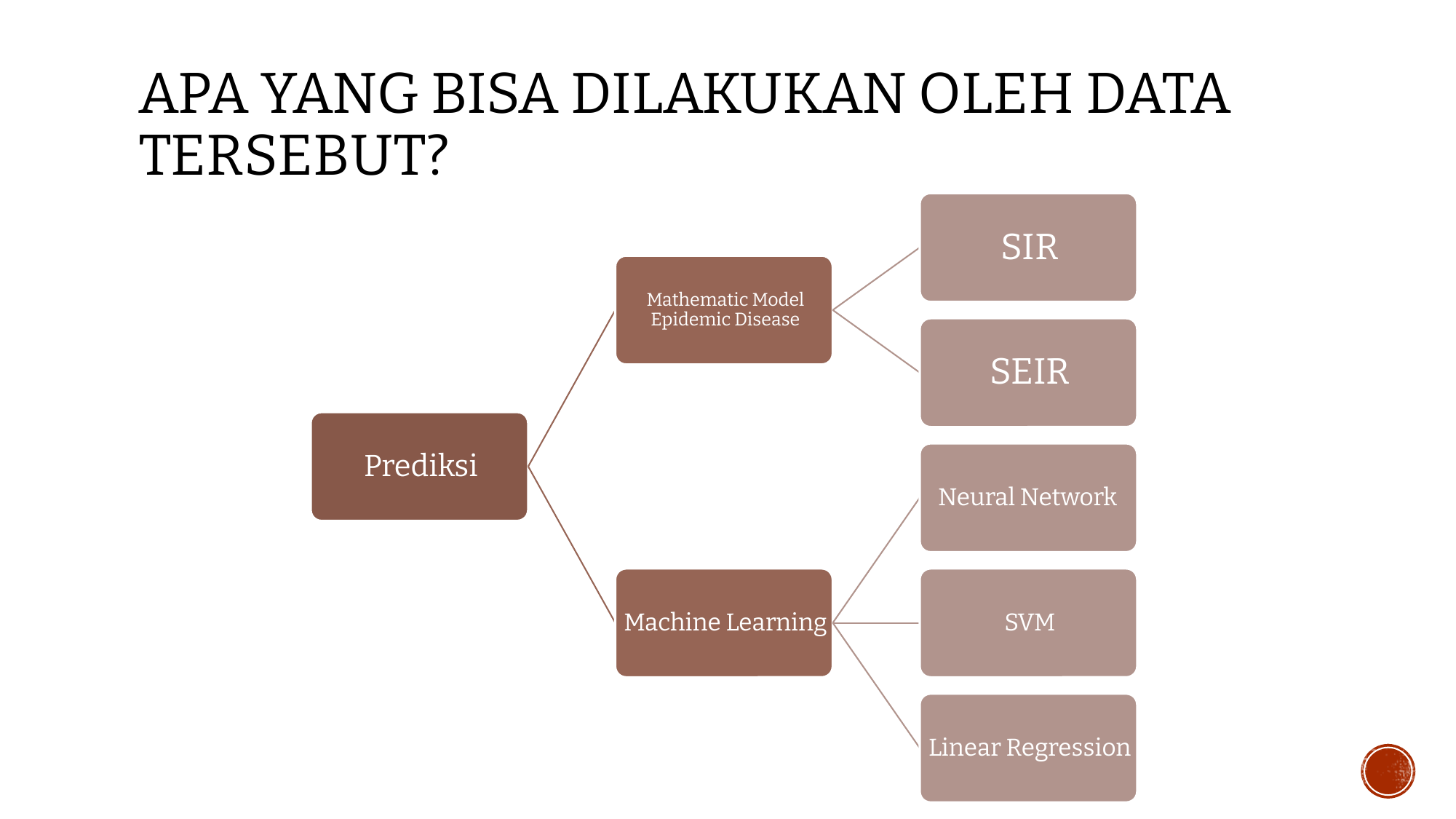

# Apa yang Bisa dilakukan oleh data tersebut?
Prediksi

Mathematic Model Epidemic Disease

SIR

SEIR

Machine Learning

Neural Network

SVM

Linear Regression